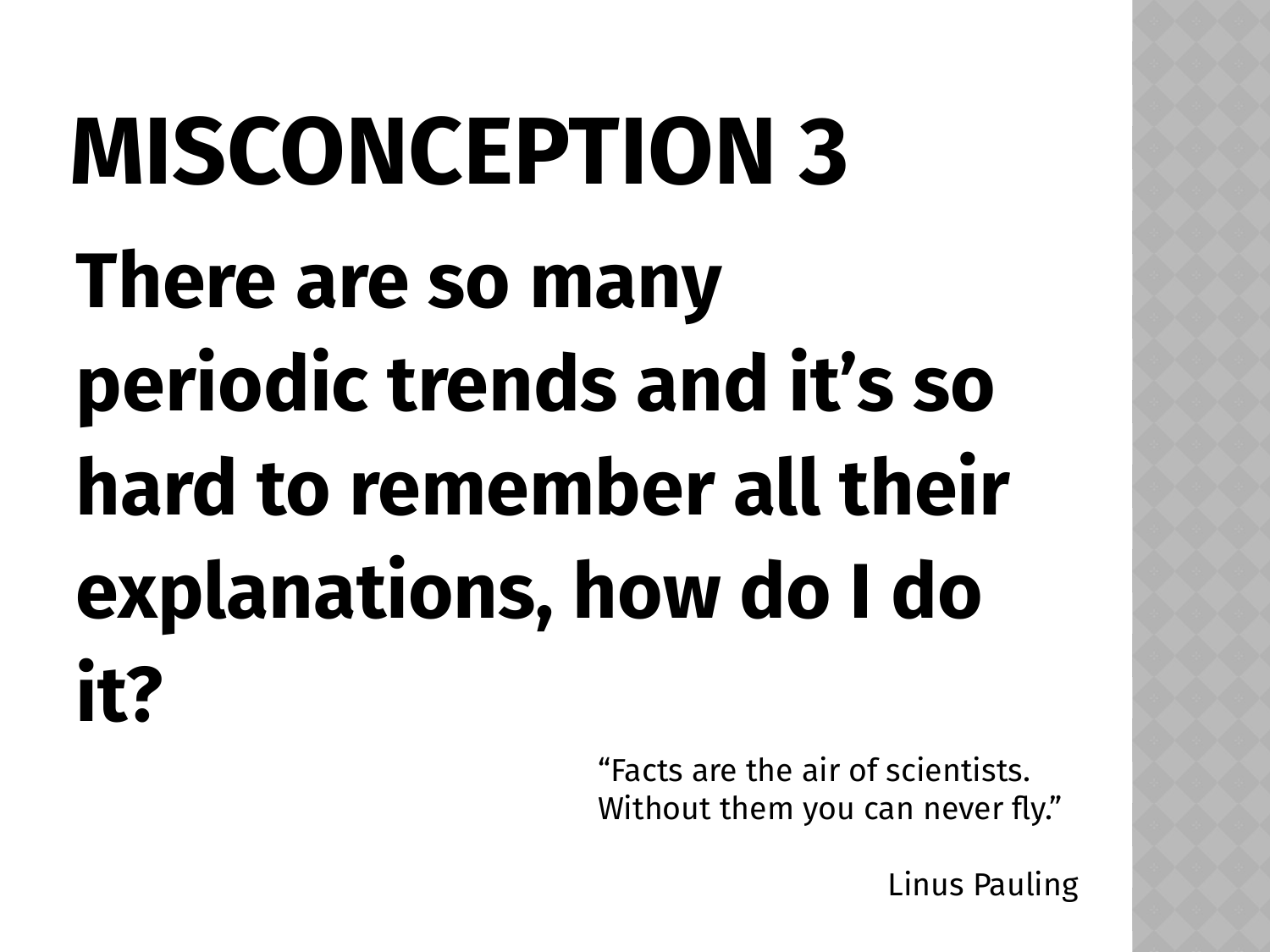

# Misconception 3
There are so many
periodic trends and it’s so
hard to remember all their
explanations, how do I do
it?
“Facts are the air of scientists. Without them you can never fly.”

Linus Pauling